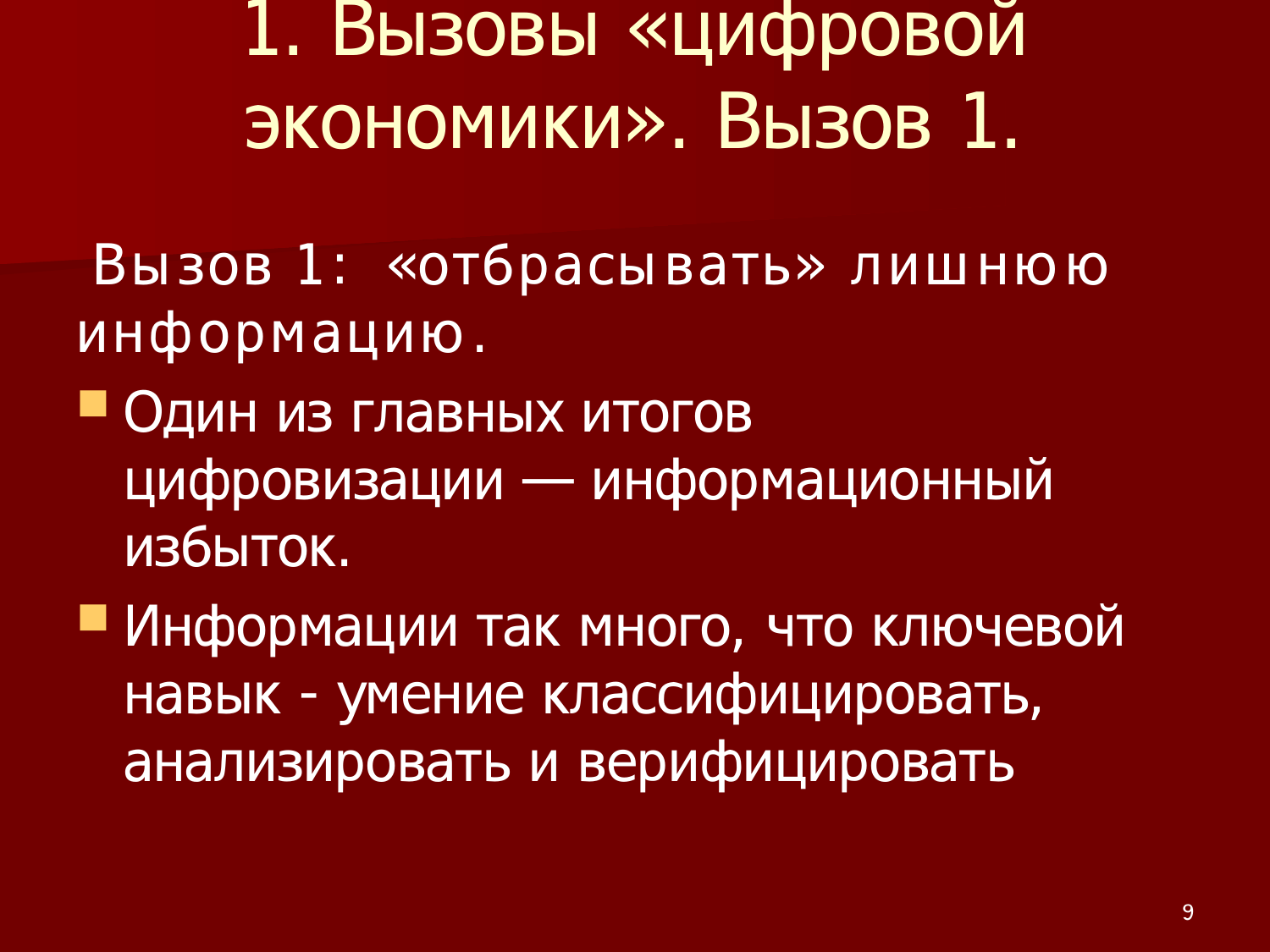

# 1. Вызовы «цифровой экономики». Вызов 1.
 Вызов 1:  «отбрасывать» лишнюю информацию.
Один из главных итогов  цифровизации — информационный избыток.
Информации так много, что ключевой навык - умение классифицировать, анализировать и верифицировать
9